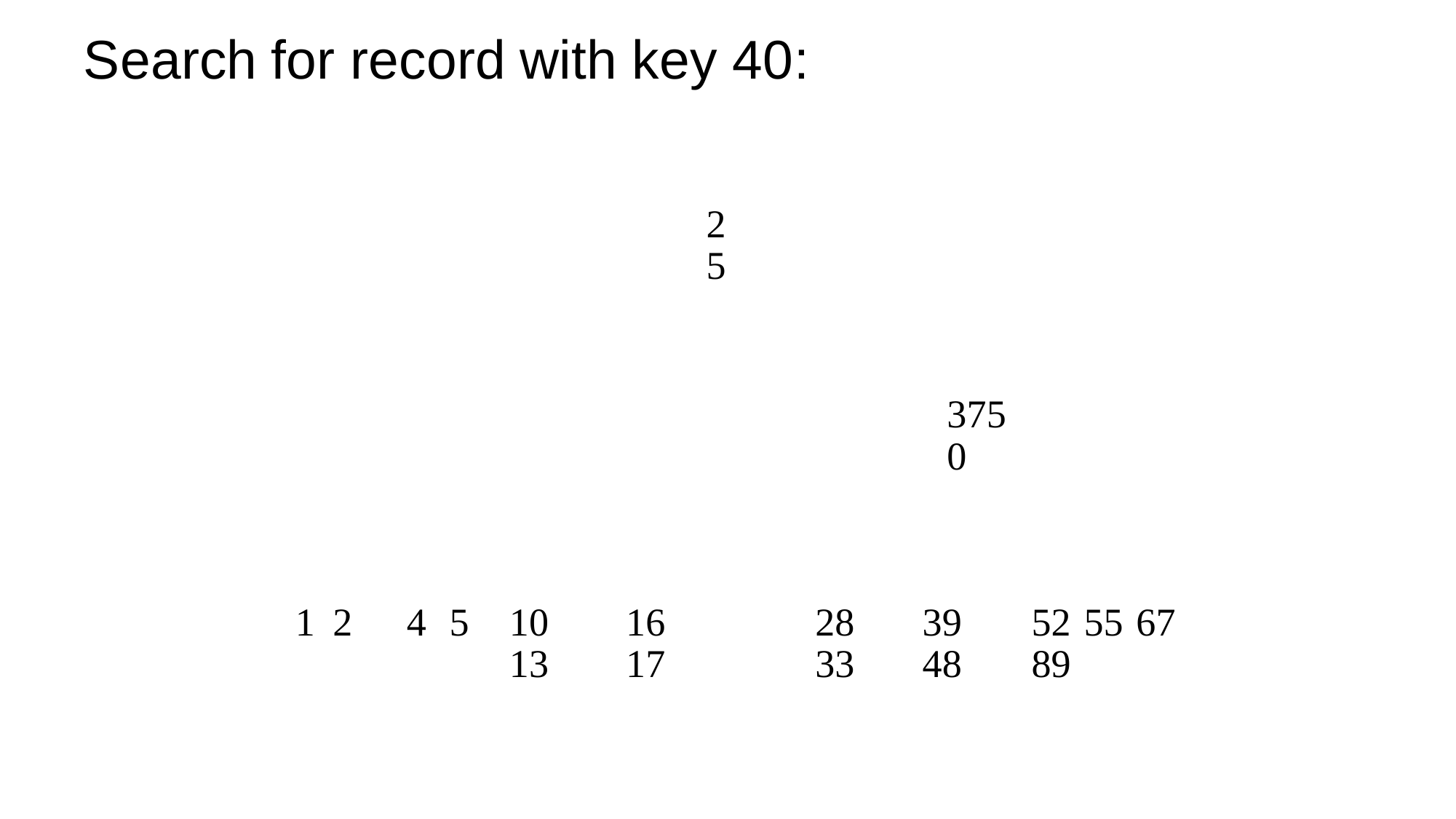

Search
for
record
with
key 40:
25
3750
1
2
4
5
10 13
16 17
28 33
39 48
52 55 67 89